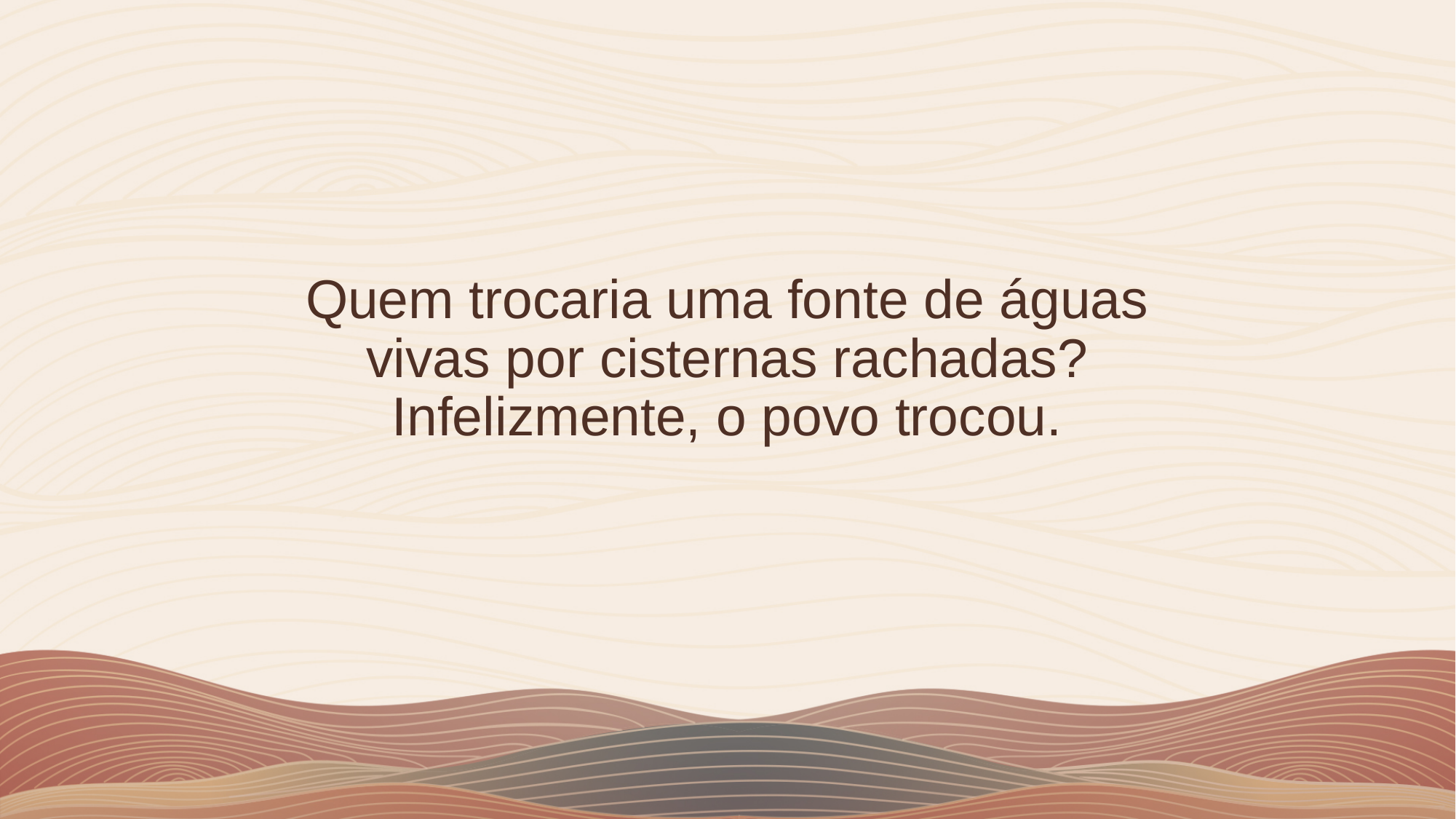

Quem trocaria uma fonte de águas vivas por cisternas rachadas? Infelizmente, o povo trocou.